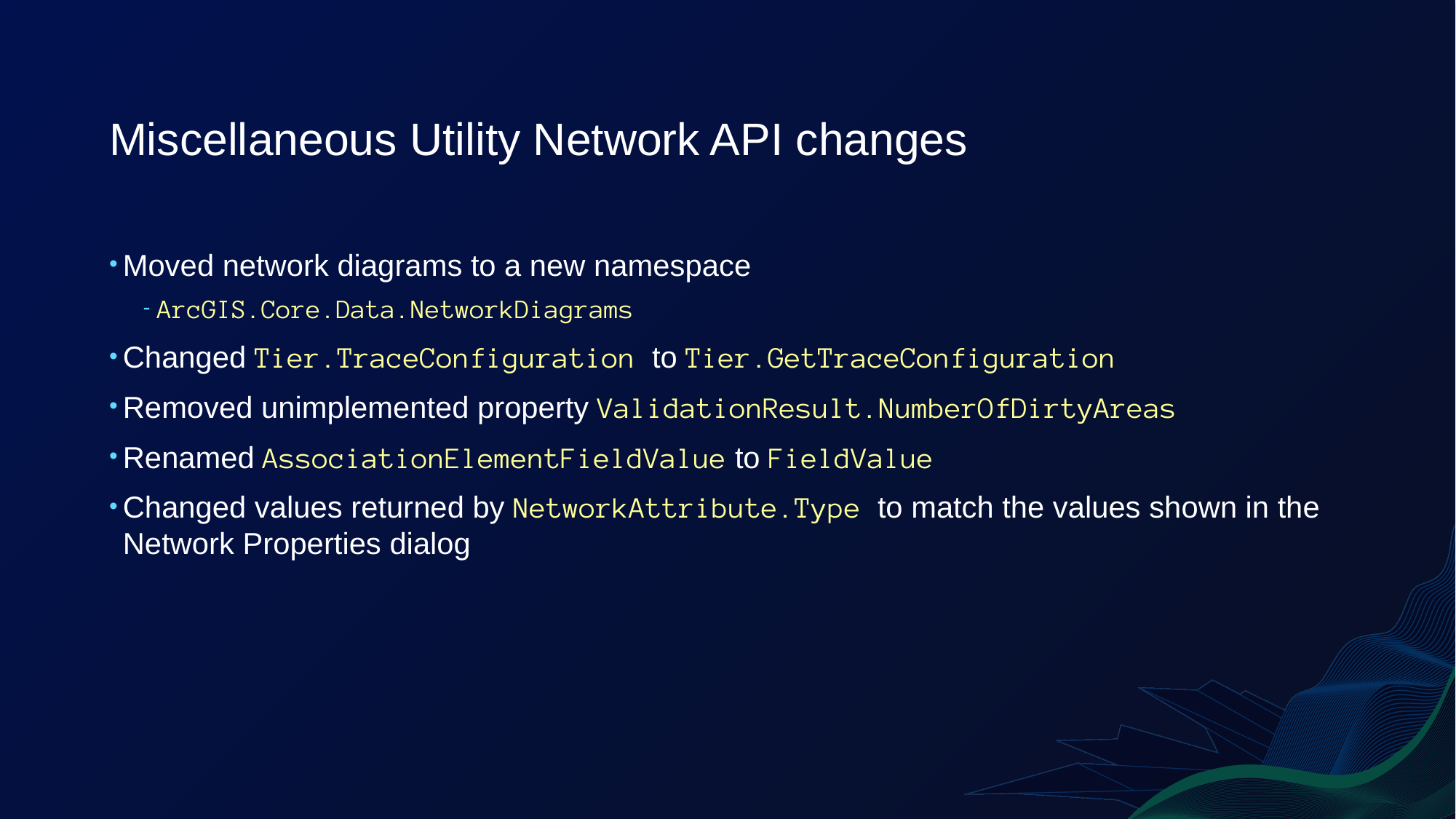

# Miscellaneous Utility Network API changes
Moved network diagrams to a new namespace
ArcGIS.Core.Data.NetworkDiagrams
Changed Tier.TraceConfiguration to Tier.GetTraceConfiguration
Removed unimplemented property ValidationResult.NumberOfDirtyAreas
Renamed AssociationElementFieldValue to FieldValue
Changed values returned by NetworkAttribute.Type to match the values shown in the Network Properties dialog